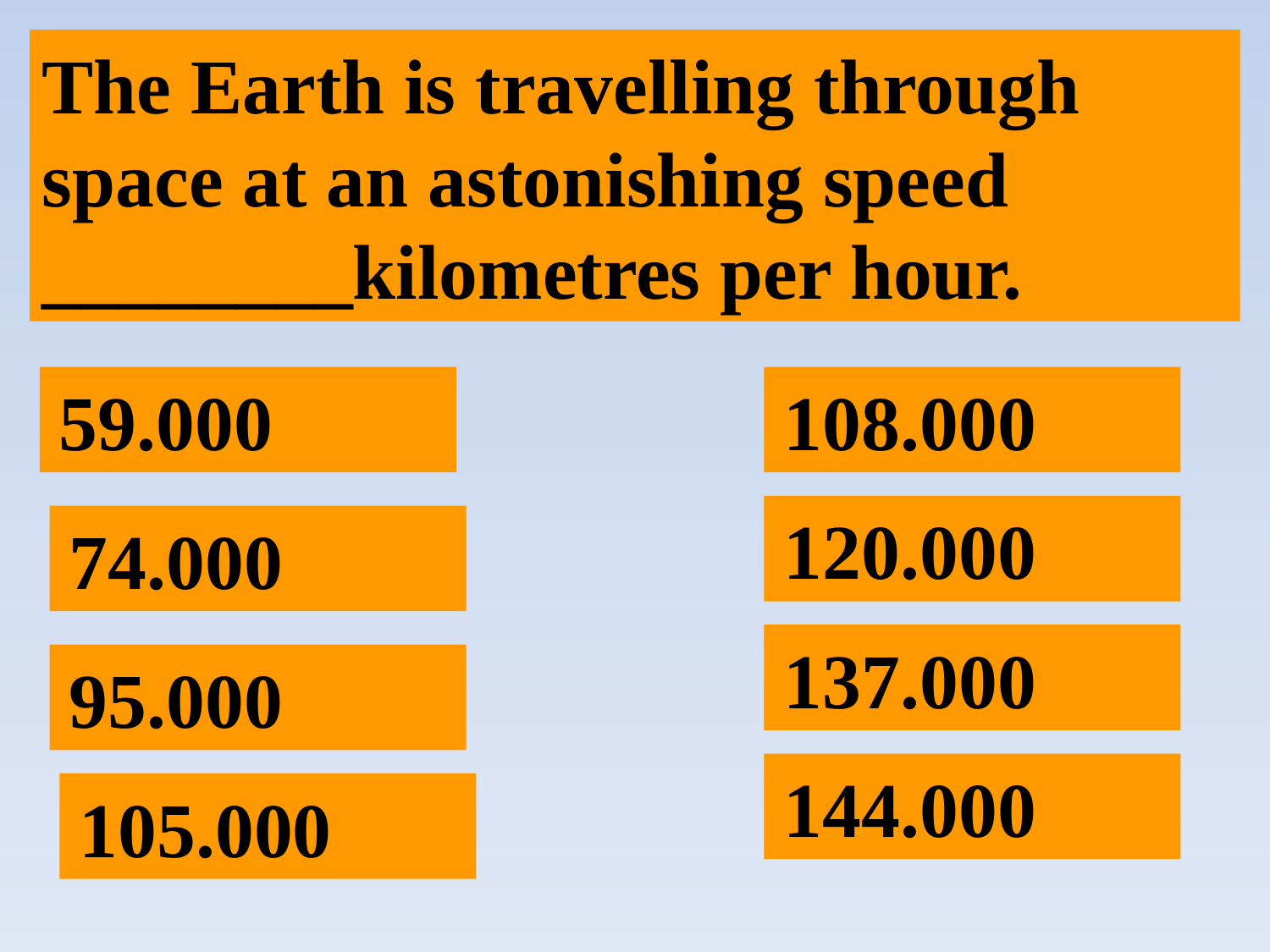

The Earth is travelling through space at an astonishing speed ________kilometres per hour.
 59.000
 108.000
 120.000
 74.000
 137.000
 95.000
 144.000
 105.000